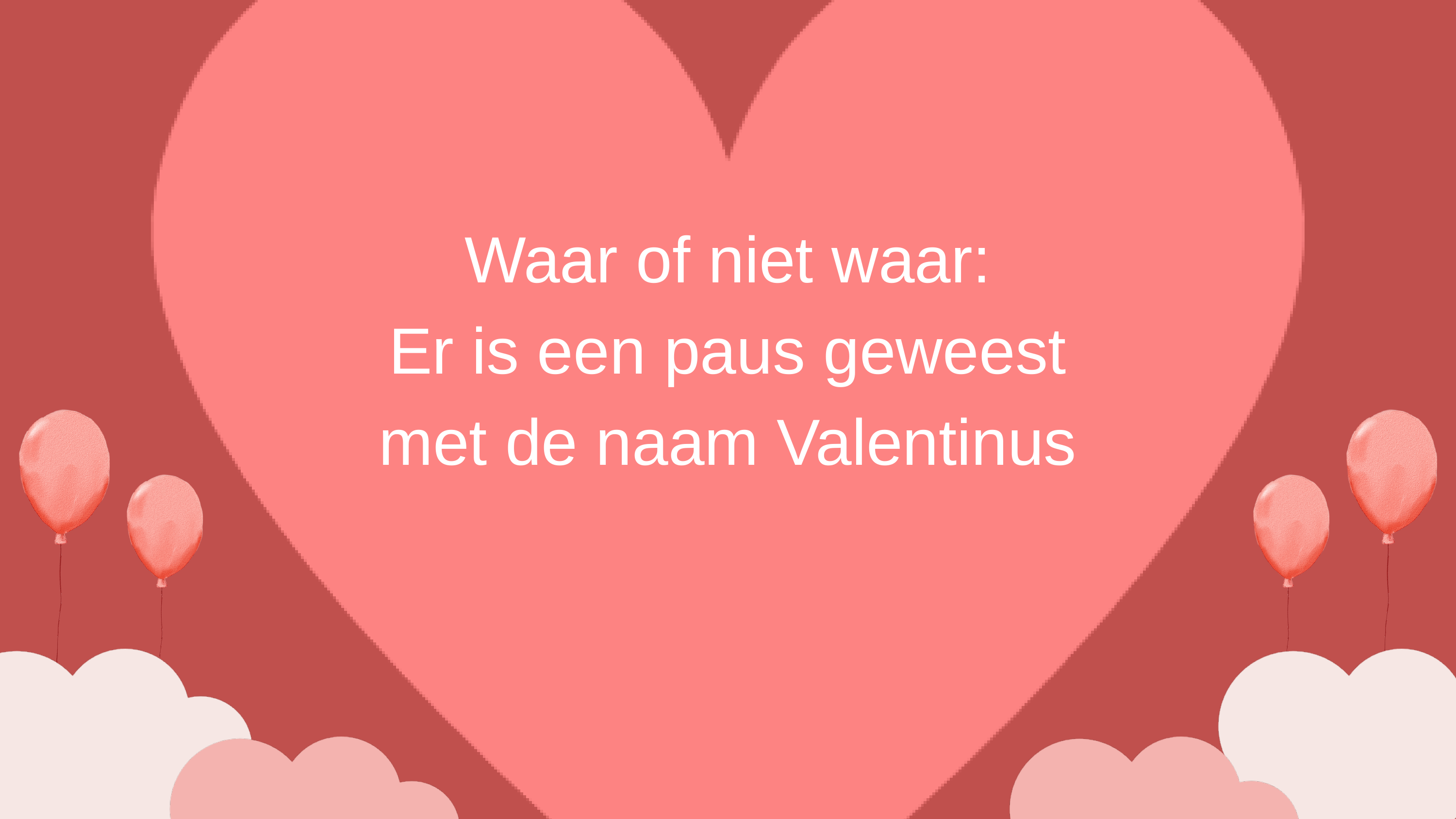

Waar of niet waar:
Er is een paus geweest met de naam Valentinus